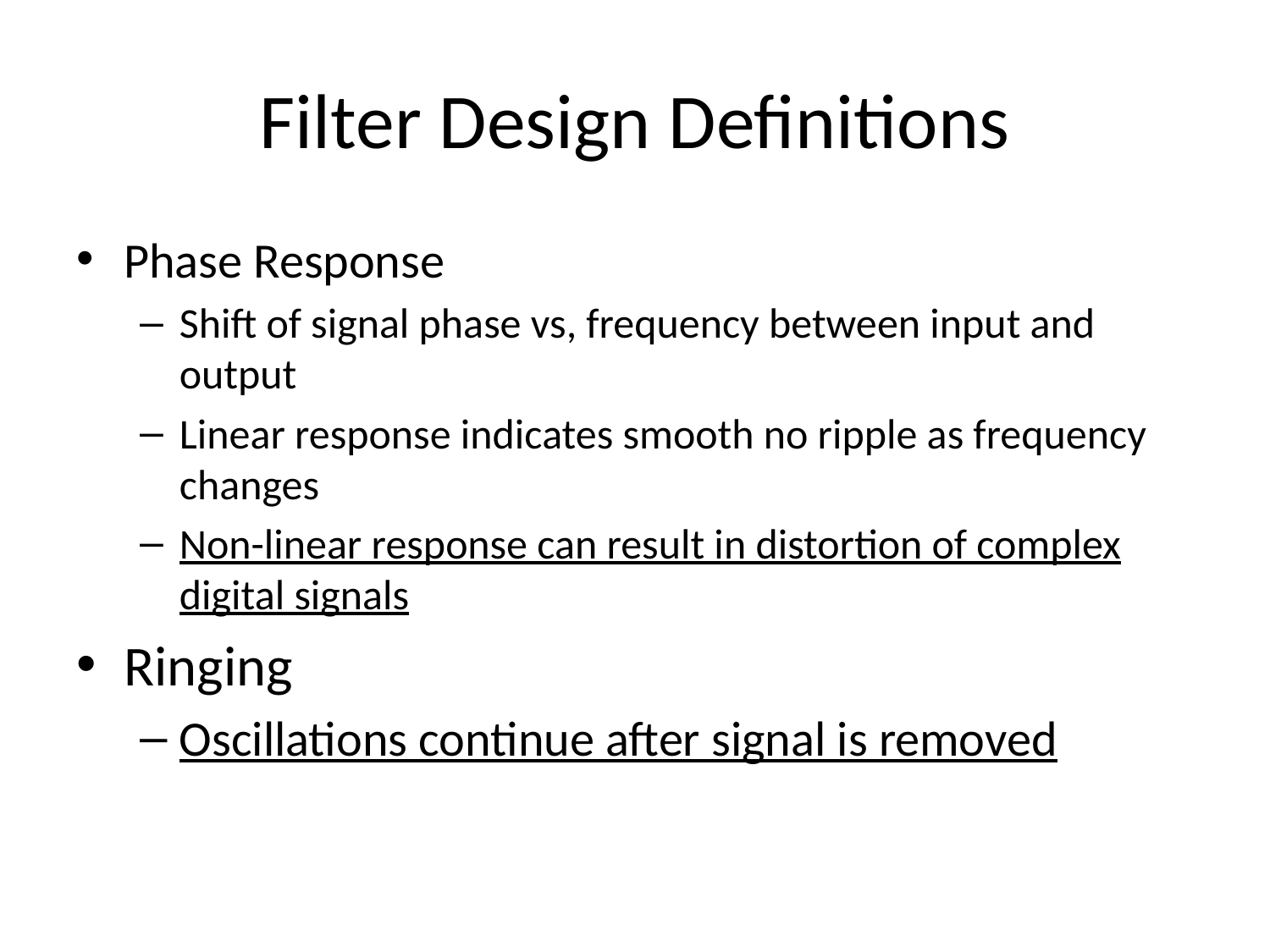

# Filter Design Definitions
Phase Response
Shift of signal phase vs, frequency between input and output
Linear response indicates smooth no ripple as frequency changes
Non-linear response can result in distortion of complex digital signals
Ringing
Oscillations continue after signal is removed